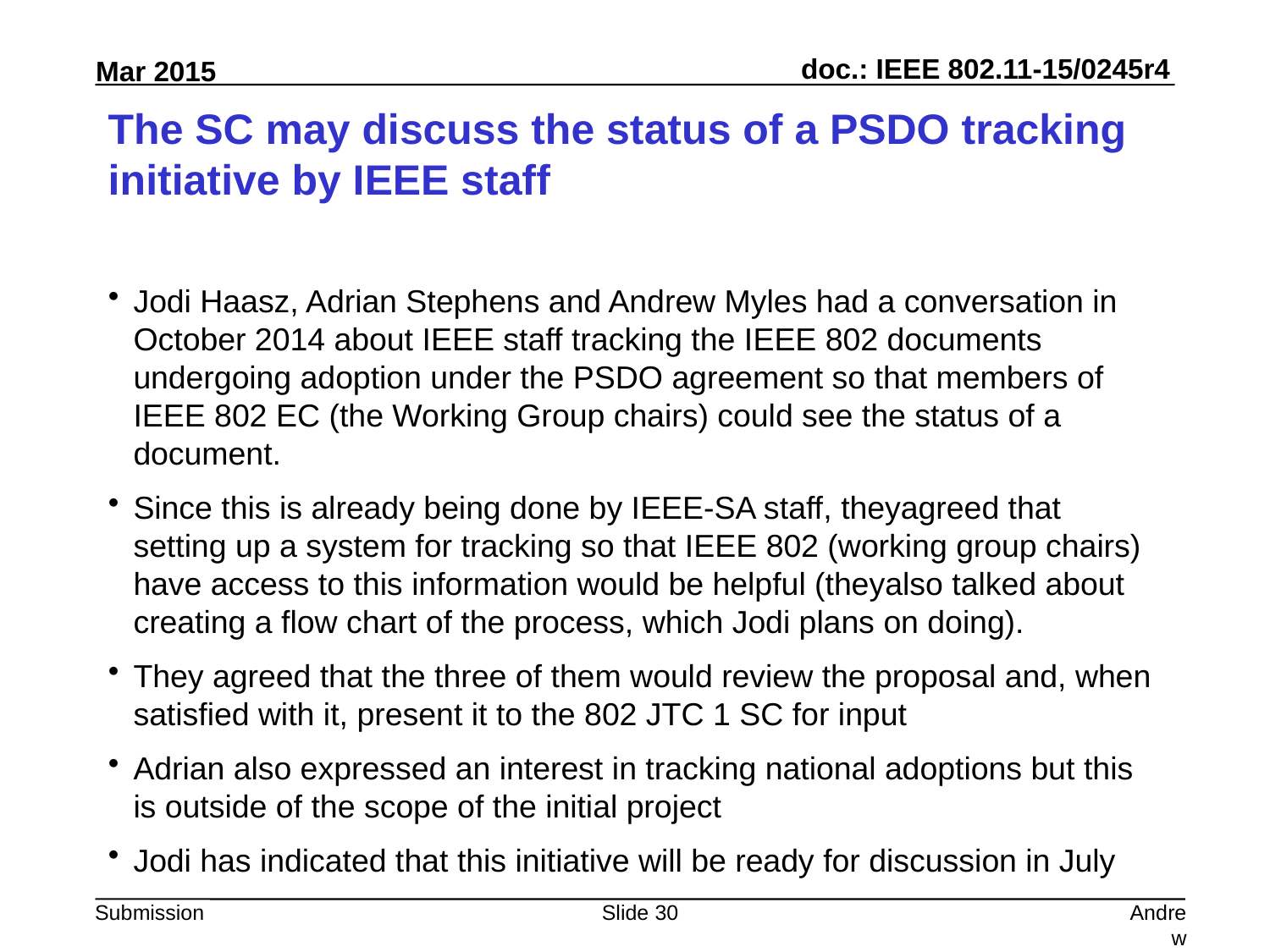

# The SC may discuss the status of a PSDO tracking initiative by IEEE staff
Jodi Haasz, Adrian Stephens and Andrew Myles had a conversation in October 2014 about IEEE staff tracking the IEEE 802 documents undergoing adoption under the PSDO agreement so that members of IEEE 802 EC (the Working Group chairs) could see the status of a document.
Since this is already being done by IEEE-SA staff, theyagreed that setting up a system for tracking so that IEEE 802 (working group chairs) have access to this information would be helpful (theyalso talked about creating a flow chart of the process, which Jodi plans on doing).
They agreed that the three of them would review the proposal and, when satisfied with it, present it to the 802 JTC 1 SC for input
Adrian also expressed an interest in tracking national adoptions but this is outside of the scope of the initial project
Jodi has indicated that this initiative will be ready for discussion in July
Slide 30
Andrew Myles, Cisco